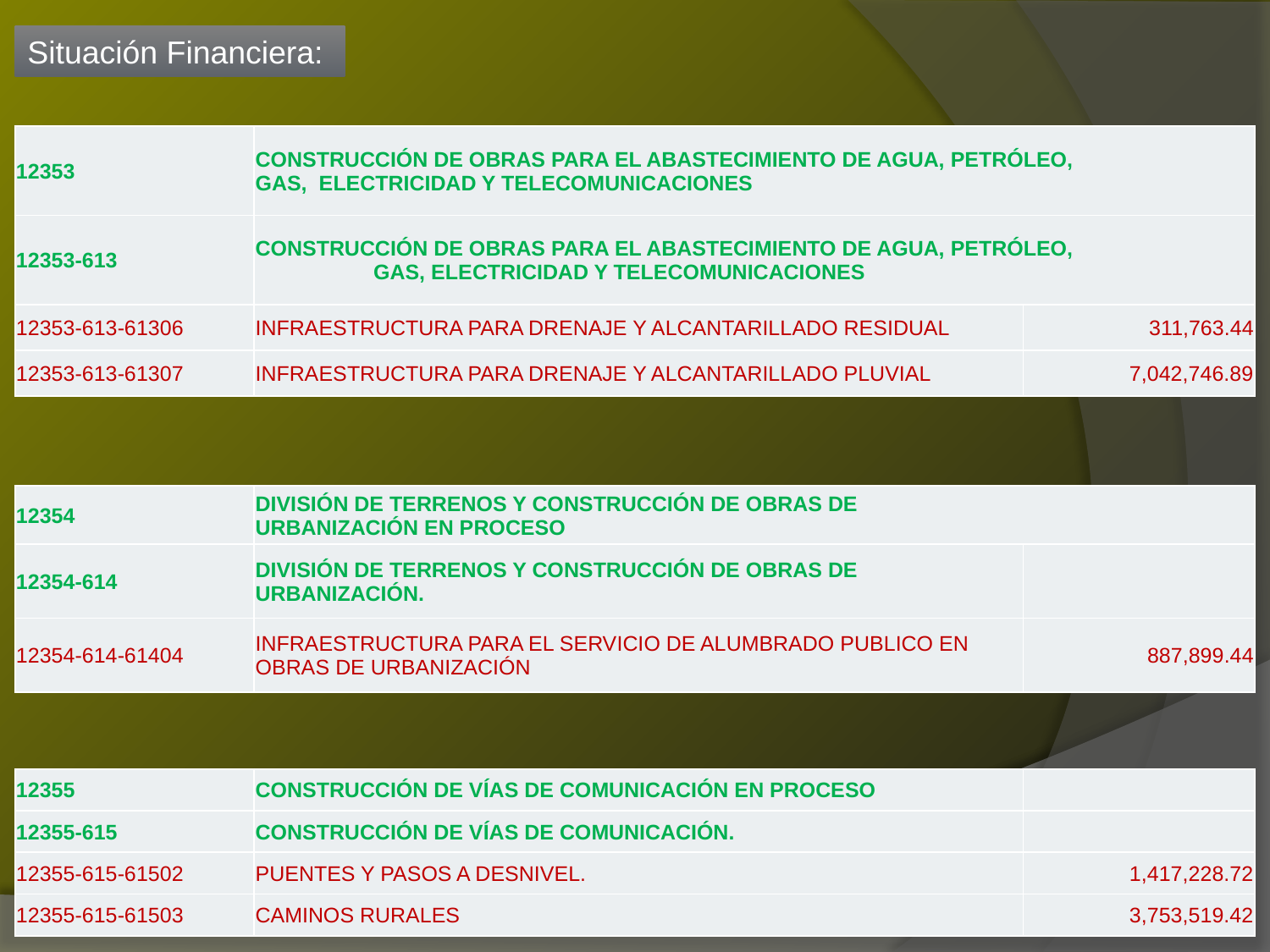

Situación Financiera:
| 12353 | CONSTRUCCIÓN DE OBRAS PARA EL ABASTECIMIENTO DE AGUA, PETRÓLEO, GAS, ELECTRICIDAD Y TELECOMUNICACIONES |  |
| --- | --- | --- |
| 12353-613 | CONSTRUCCIÓN DE OBRAS PARA EL ABASTECIMIENTO DE AGUA, PETRÓLEO, GAS, ELECTRICIDAD Y TELECOMUNICACIONES |  |
| 12353-613-61306 | INFRAESTRUCTURA PARA DRENAJE Y ALCANTARILLADO RESIDUAL | 311,763.44 |
| 12353-613-61307 | INFRAESTRUCTURA PARA DRENAJE Y ALCANTARILLADO PLUVIAL | 7,042,746.89 |
| 12354 | DIVISIÓN DE TERRENOS Y CONSTRUCCIÓN DE OBRAS DE URBANIZACIÓN EN PROCESO |  |
| --- | --- | --- |
| 12354-614 | DIVISIÓN DE TERRENOS Y CONSTRUCCIÓN DE OBRAS DE URBANIZACIÓN. |  |
| 12354-614-61404 | INFRAESTRUCTURA PARA EL SERVICIO DE ALUMBRADO PUBLICO EN OBRAS DE URBANIZACIÓN | 887,899.44 |
| 12355 | CONSTRUCCIÓN DE VÍAS DE COMUNICACIÓN EN PROCESO |  |
| --- | --- | --- |
| 12355-615 | CONSTRUCCIÓN DE VÍAS DE COMUNICACIÓN. |  |
| 12355-615-61502 | PUENTES Y PASOS A DESNIVEL. | 1,417,228.72 |
| 12355-615-61503 | CAMINOS RURALES | 3,753,519.42 |